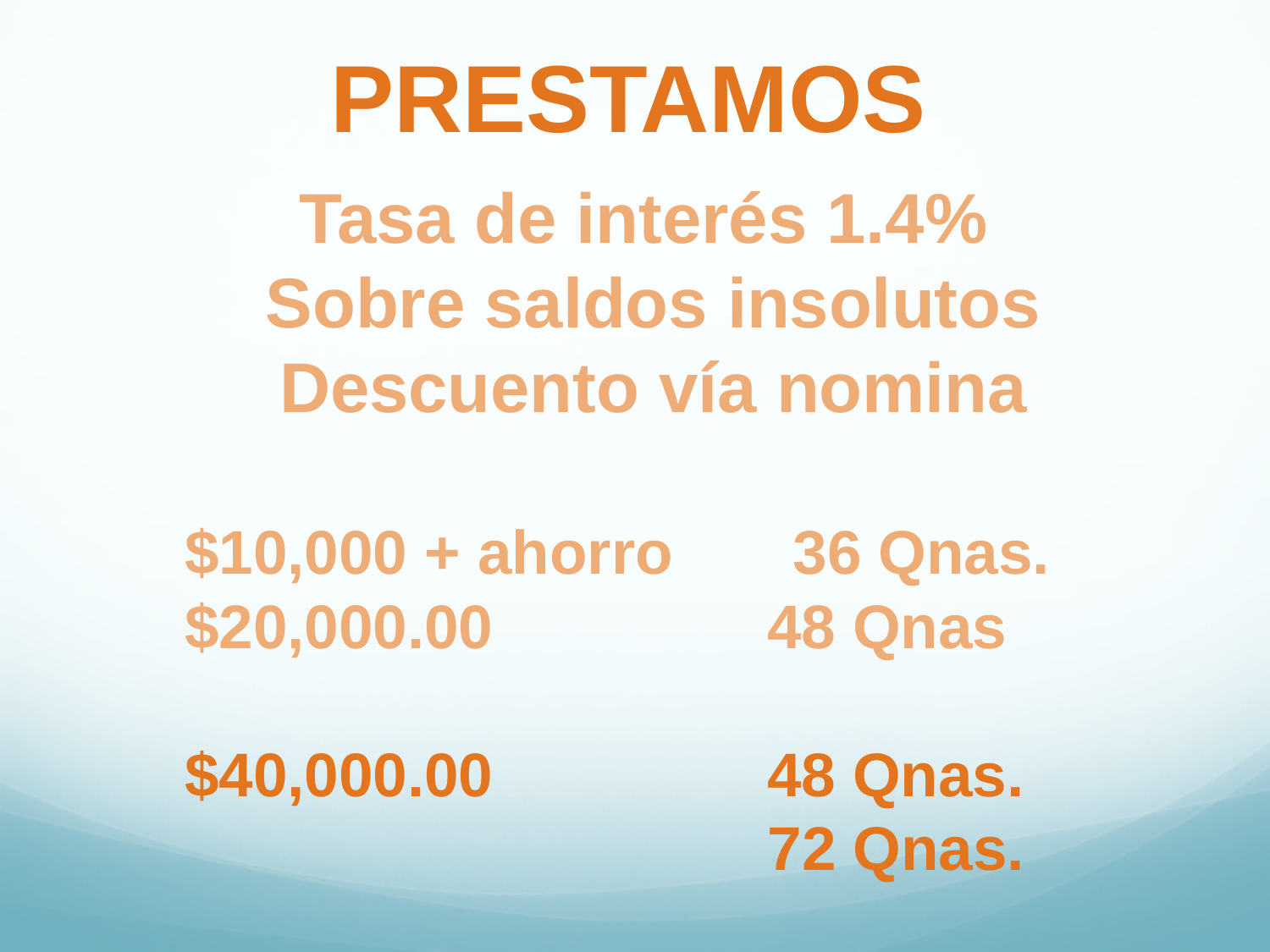

PRESTAMOS
Tasa de interés 1.4%
Sobre saldos insolutos
Descuento vía nomina
$10,000 + ahorro       36 Qnas.
$20,000.00                48 Qnas

$40,000.00                48 Qnas.
                                  72 Qnas.